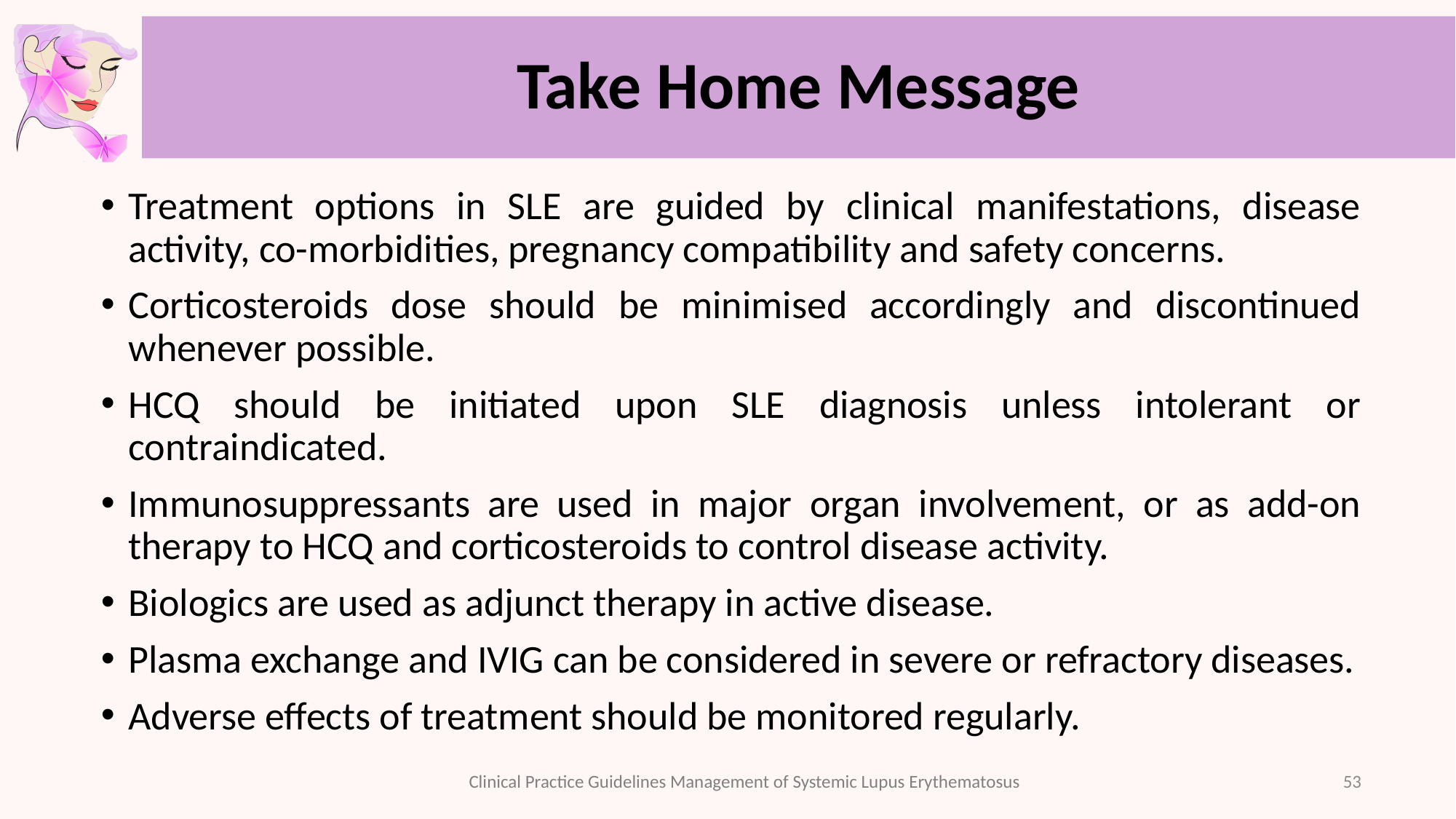

# Take Home Message
Treatment options in SLE are guided by clinical manifestations, disease activity, co-morbidities, pregnancy compatibility and safety concerns.
Corticosteroids dose should be minimised accordingly and discontinued whenever possible.
HCQ should be initiated upon SLE diagnosis unless intolerant or contraindicated.
Immunosuppressants are used in major organ involvement, or as add-on therapy to HCQ and corticosteroids to control disease activity.
Biologics are used as adjunct therapy in active disease.
Plasma exchange and IVIG can be considered in severe or refractory diseases.
Adverse effects of treatment should be monitored regularly.
53